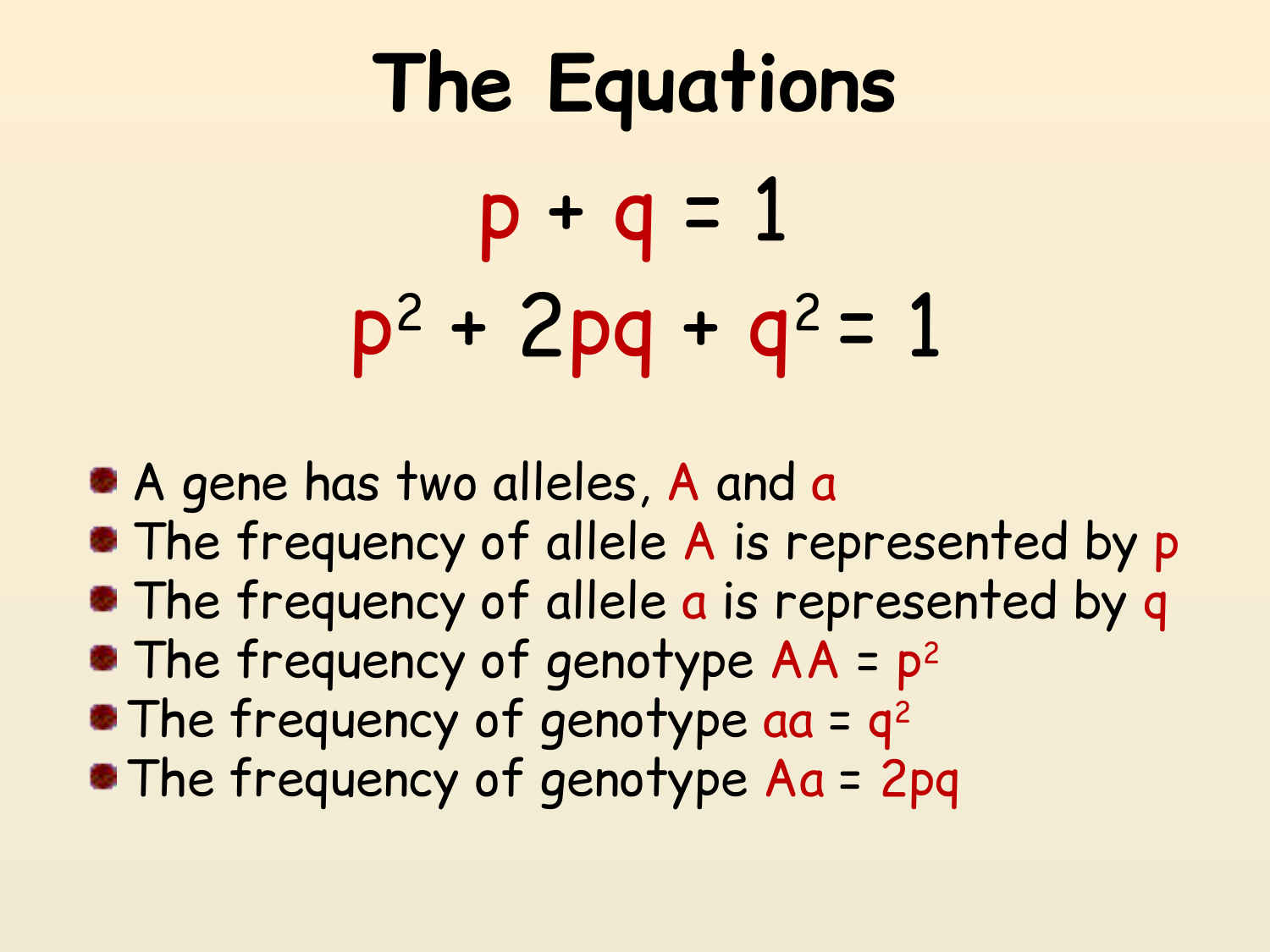

# The Equations
p + q = 1
p2 + 2pq + q2 = 1
 A gene has two alleles, A and a
 The frequency of allele A is represented by p
 The frequency of allele a is represented by q
 The frequency of genotype AA = p2
 The frequency of genotype aa = q2
 The frequency of genotype Aa = 2pq